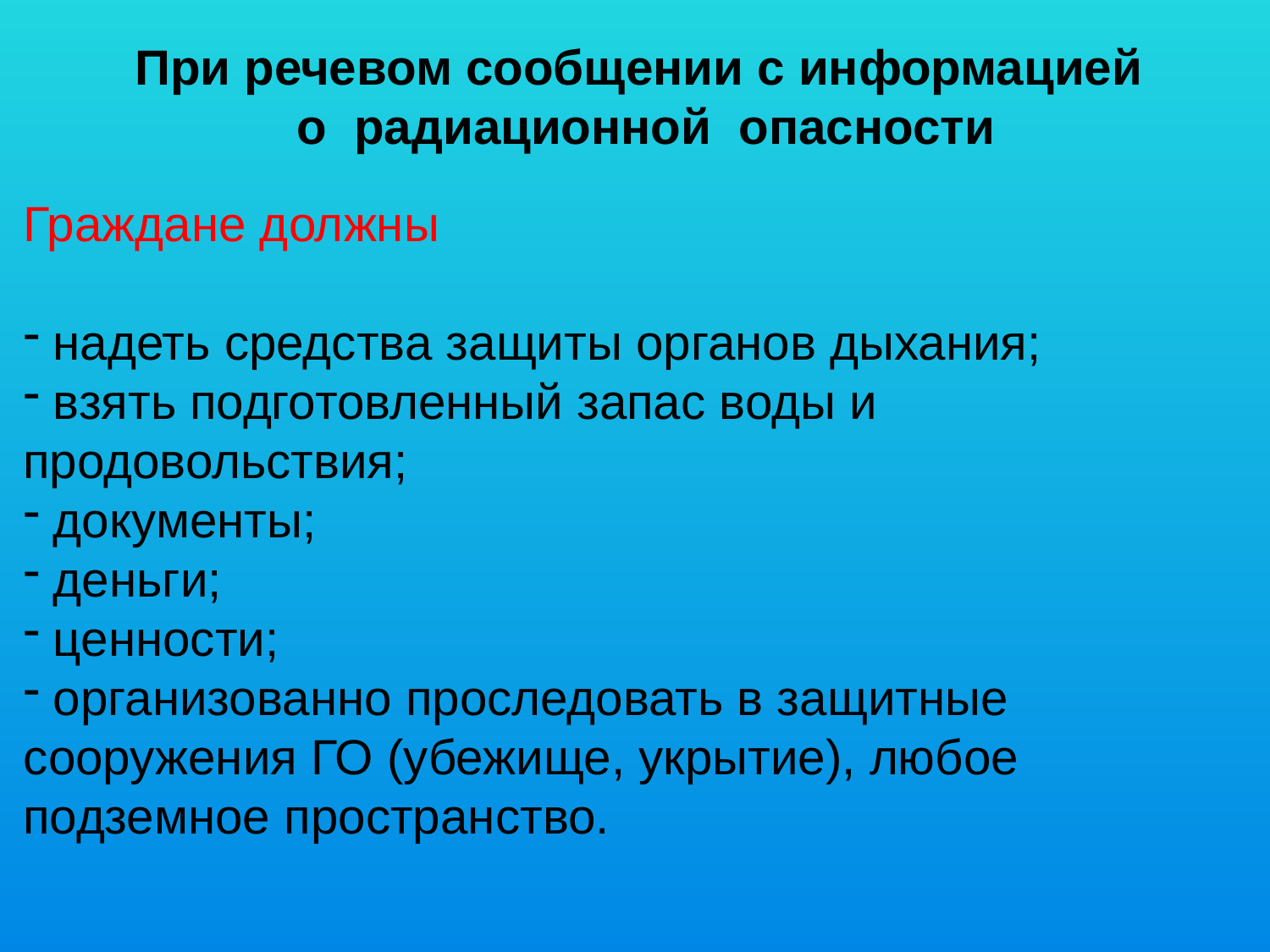

При речевом сообщении с информацией
о  радиационной  опасности

Граждане должны

 надеть средства защиты органов дыхания;
 взять подготовленный запас воды и   продовольствия;
 документы;
 деньги;
 ценности;
 организованно проследовать в защитные сооружения ГО (убежище, укрытие), любое подземное пространство.